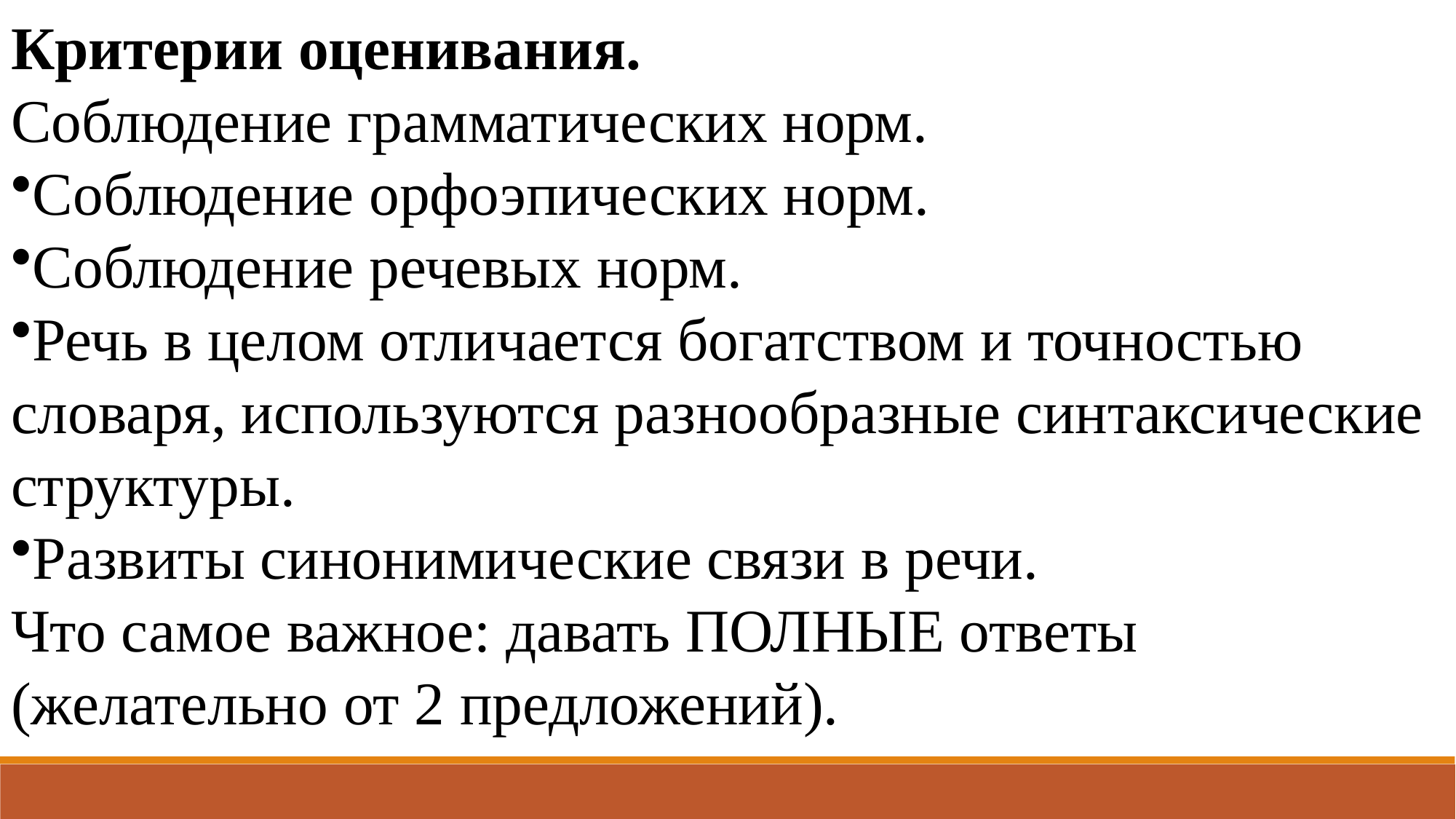

Критерии оценивания.
Соблюдение грамматических норм.
Соблюдение орфоэпических норм.
Соблюдение речевых норм.
Речь в целом отличается богатством и точностью словаря, используются разнообразные синтаксические структуры.
Развиты синонимические связи в речи.
Что самое важное: давать ПОЛНЫЕ ответы (желательно от 2 предложений).